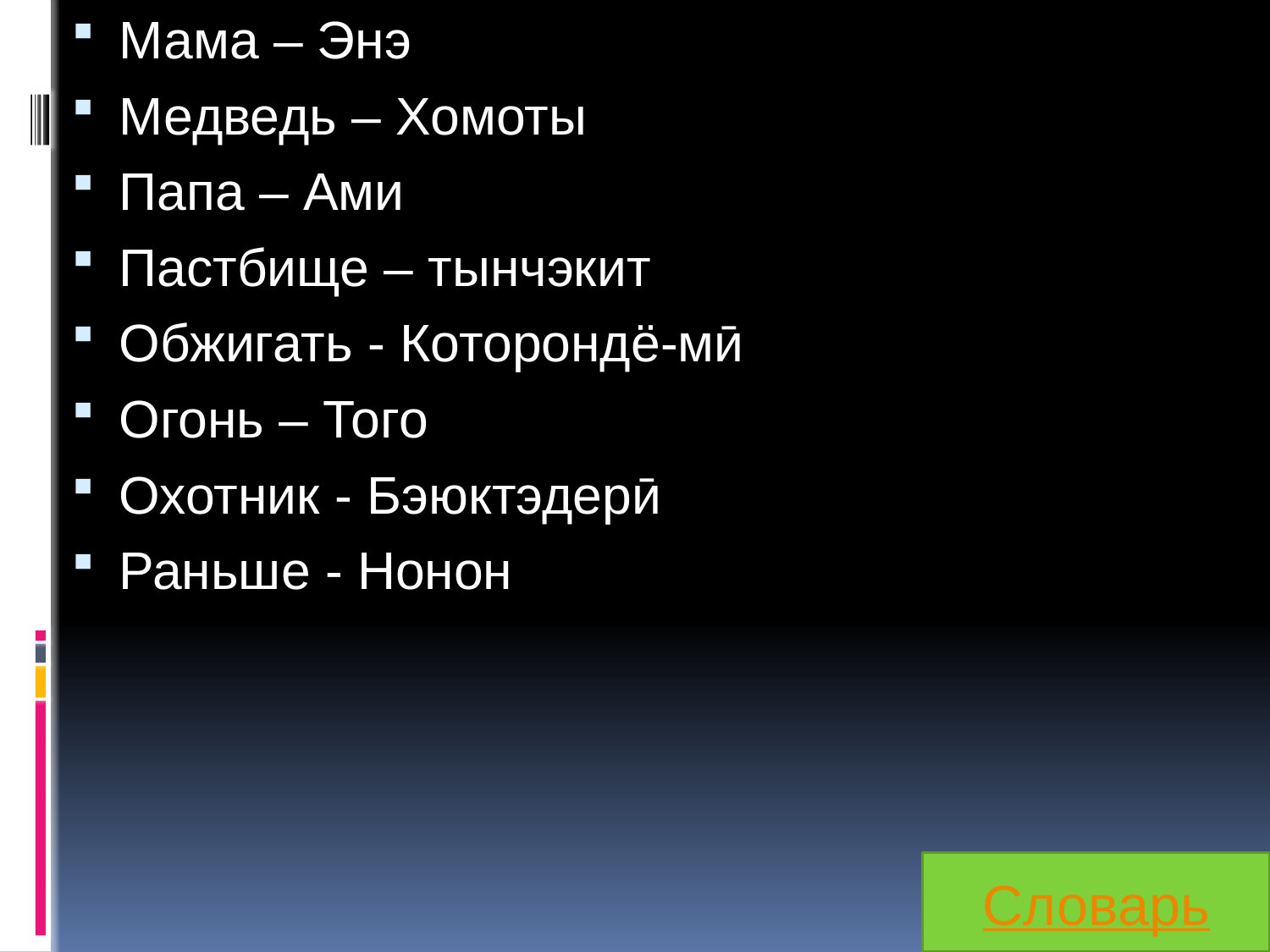

Мама – Энэ
Медведь – Хомоты
Папа – Ами
Пастбище – тынчэкит
Обжигать - Которондё-мӣ
Огонь – Того
Охотник - Бэюктэдерӣ
Раньше - Нонон
Словарь